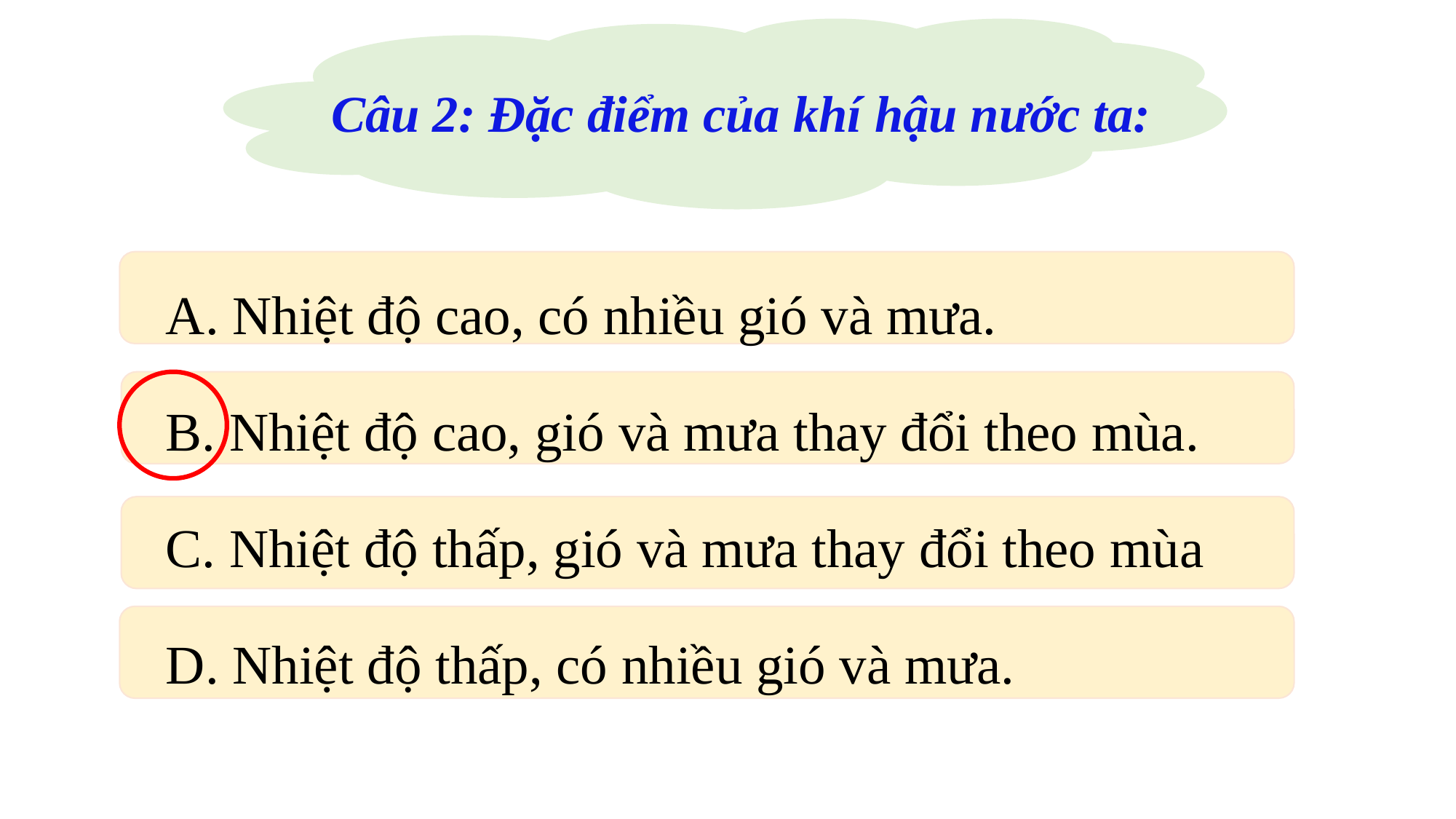

Câu 2: Đặc điểm của khí hậu nước ta:
A. Nhiệt độ cao, có nhiều gió và mưa.
B. Nhiệt độ cao, gió và mưa thay đổi theo mùa.
C. Nhiệt độ thấp, gió và mưa thay đổi theo mùa
D. Nhiệt độ thấp, có nhiều gió và mưa.